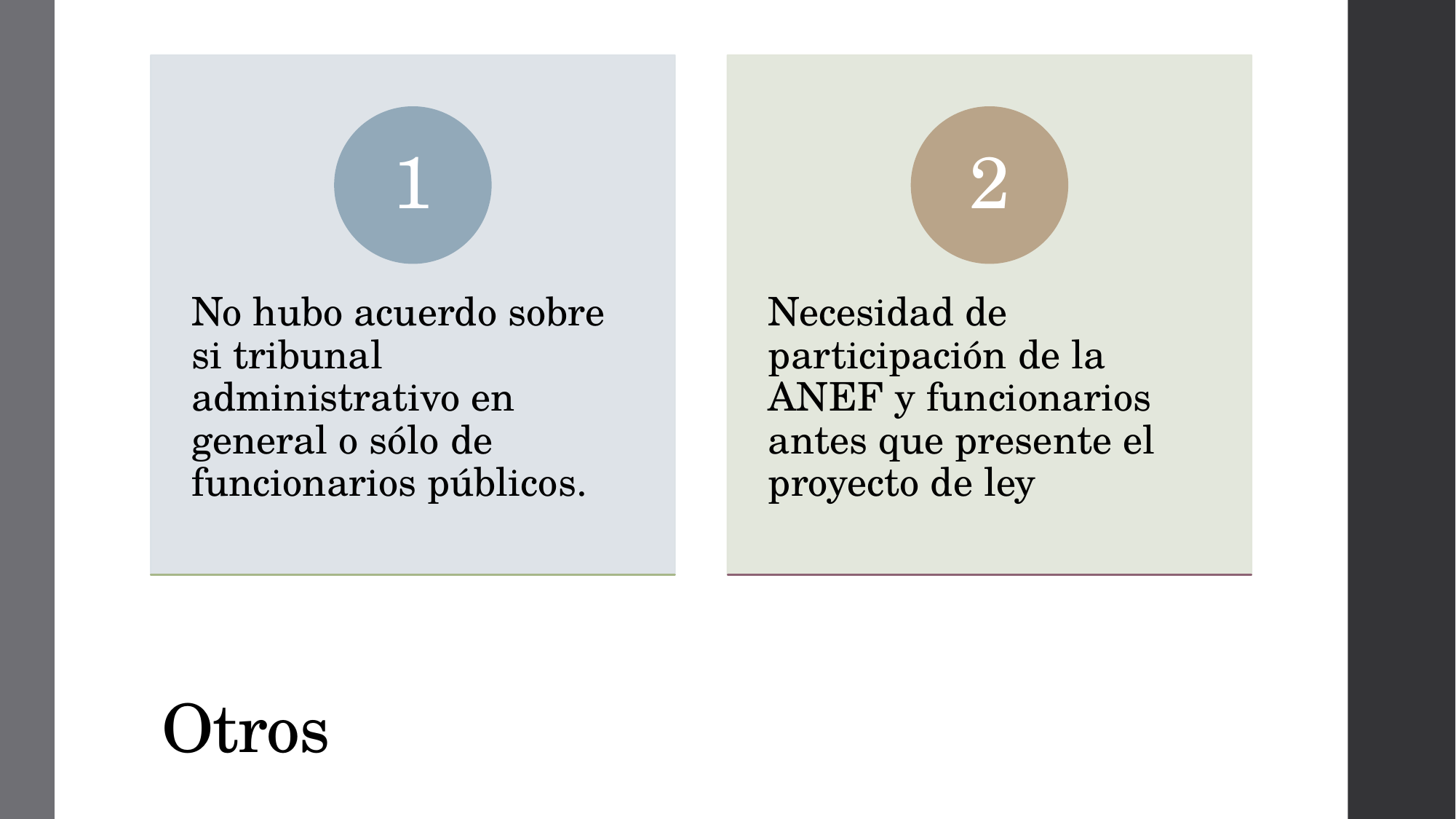

No hubo acuerdo sobre si tribunal administrativo en general o sólo de funcionarios públicos.
1
Necesidad de participación de la ANEF y funcionarios antes que presente el proyecto de ley
2
# Otros